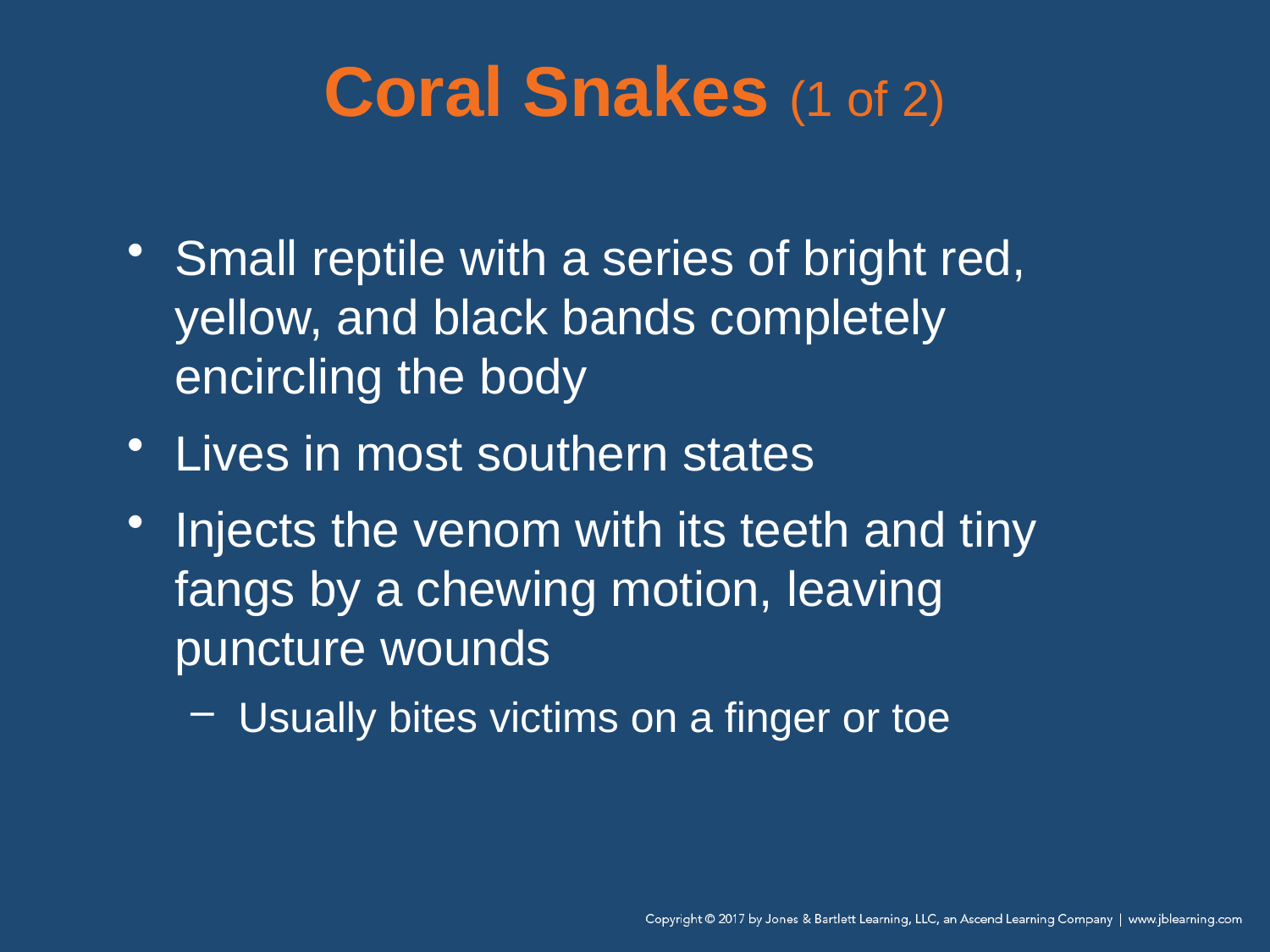

# Coral Snakes (1 of 2)
Small reptile with a series of bright red, yellow, and black bands completely encircling the body
Lives in most southern states
Injects the venom with its teeth and tiny fangs by a chewing motion, leaving puncture wounds
Usually bites victims on a finger or toe